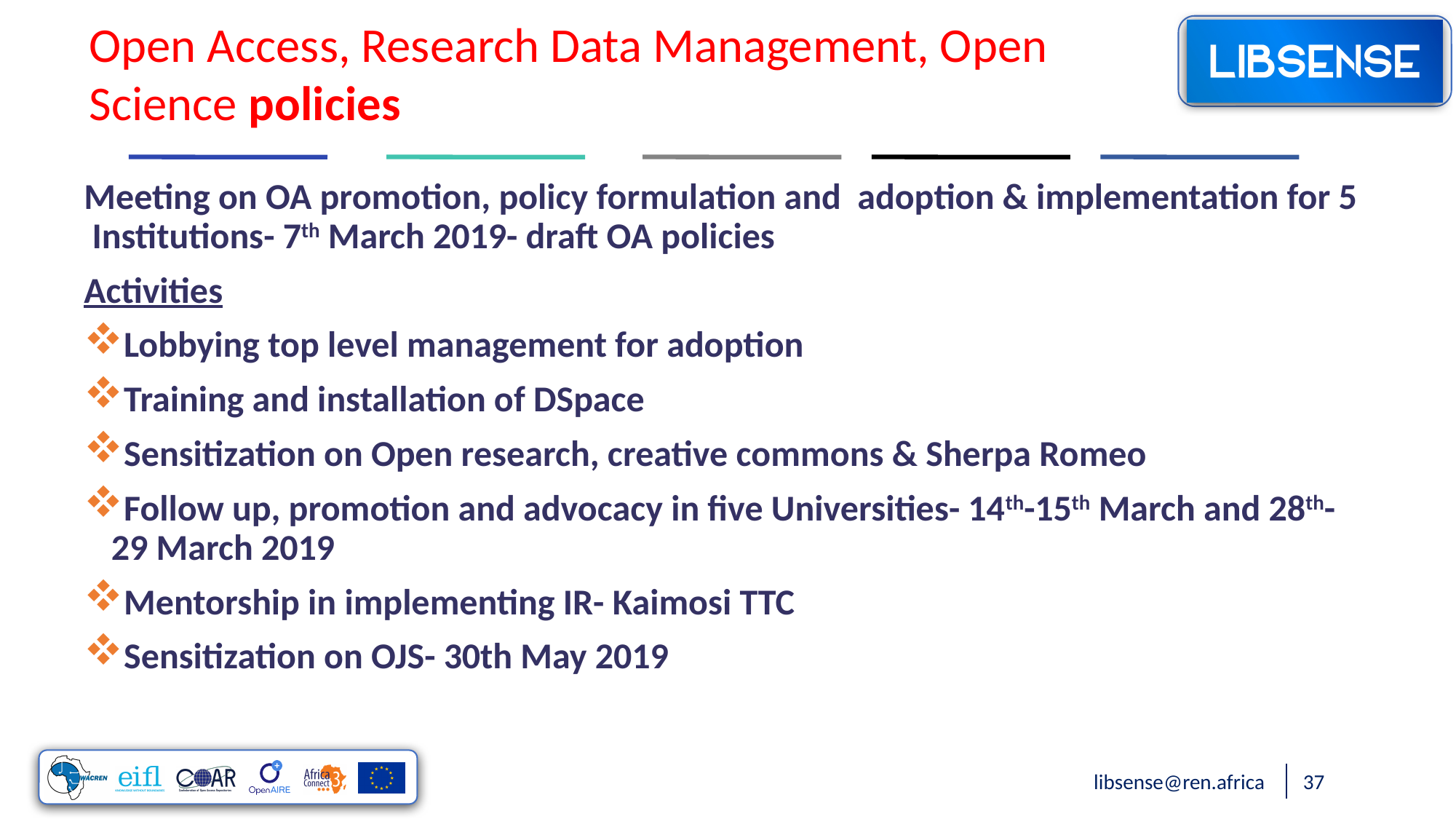

Open Access, Research Data Management, Open Science policies
Meeting on OA promotion, policy formulation and  adoption & implementation for 5  Institutions- 7th March 2019- draft OA policies
Activities
Lobbying top level management for adoption
Training and installation of DSpace
Sensitization on Open research, creative commons & Sherpa Romeo
Follow up, promotion and advocacy in five Universities- 14th-15th March and 28th-29 March 2019
Mentorship in implementing IR- Kaimosi TTC
Sensitization on OJS- 30th May 2019

libsense@ren.africa
37